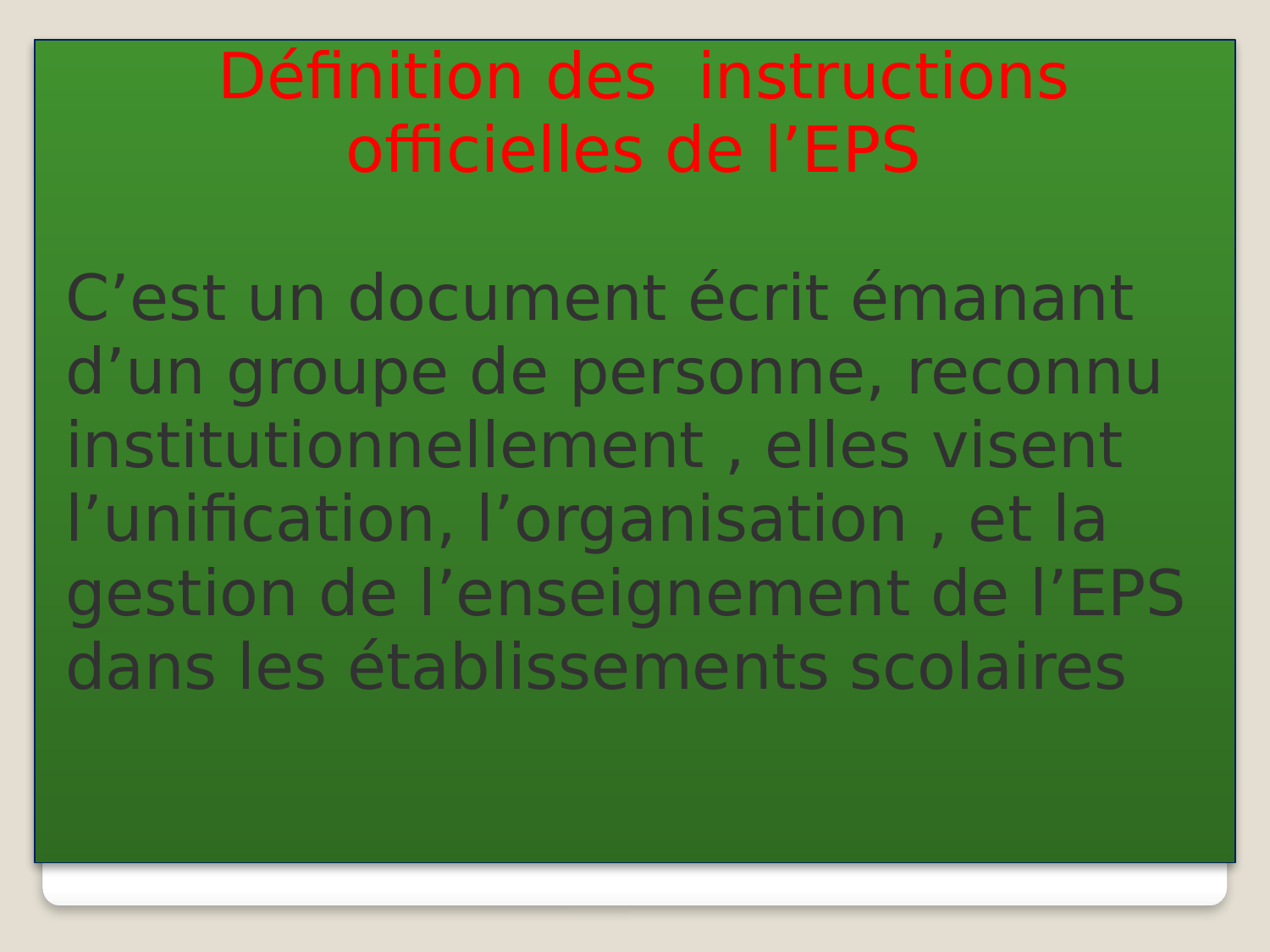

Définition des  instructions officielles de l’EPS

C’est un document écrit émanant d’un groupe de personne, reconnu institutionnellement , elles visent l’unification, l’organisation , et la gestion de l’enseignement de l’EPS dans les établissements scolaires